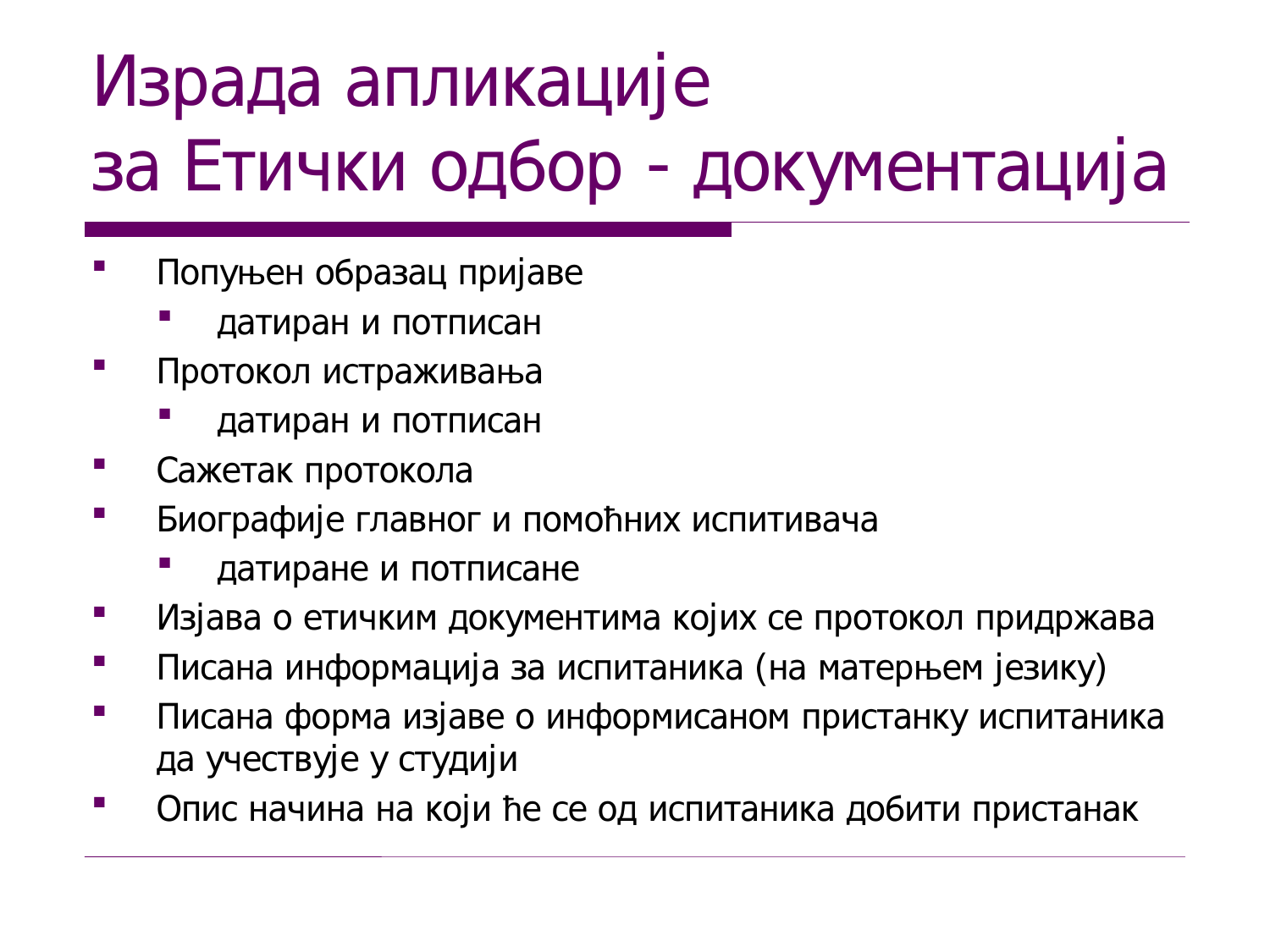

# Израда апликације за Етички одбор - документација
Попуњен образац пријаве
датиран и потписан
Протокол истраживања
датиран и потписан
Сажетак протокола
Биографије главног и помоћних испитивача
датиране и потписане
Изјава о етичким документима којих се протокол придржава
Писана информација за испитаника (на матерњем језику)
Писана форма изјаве о информисаном пристанку испитаника да учествује у студији
Опис начина на који ће се од испитаника добити пристанак